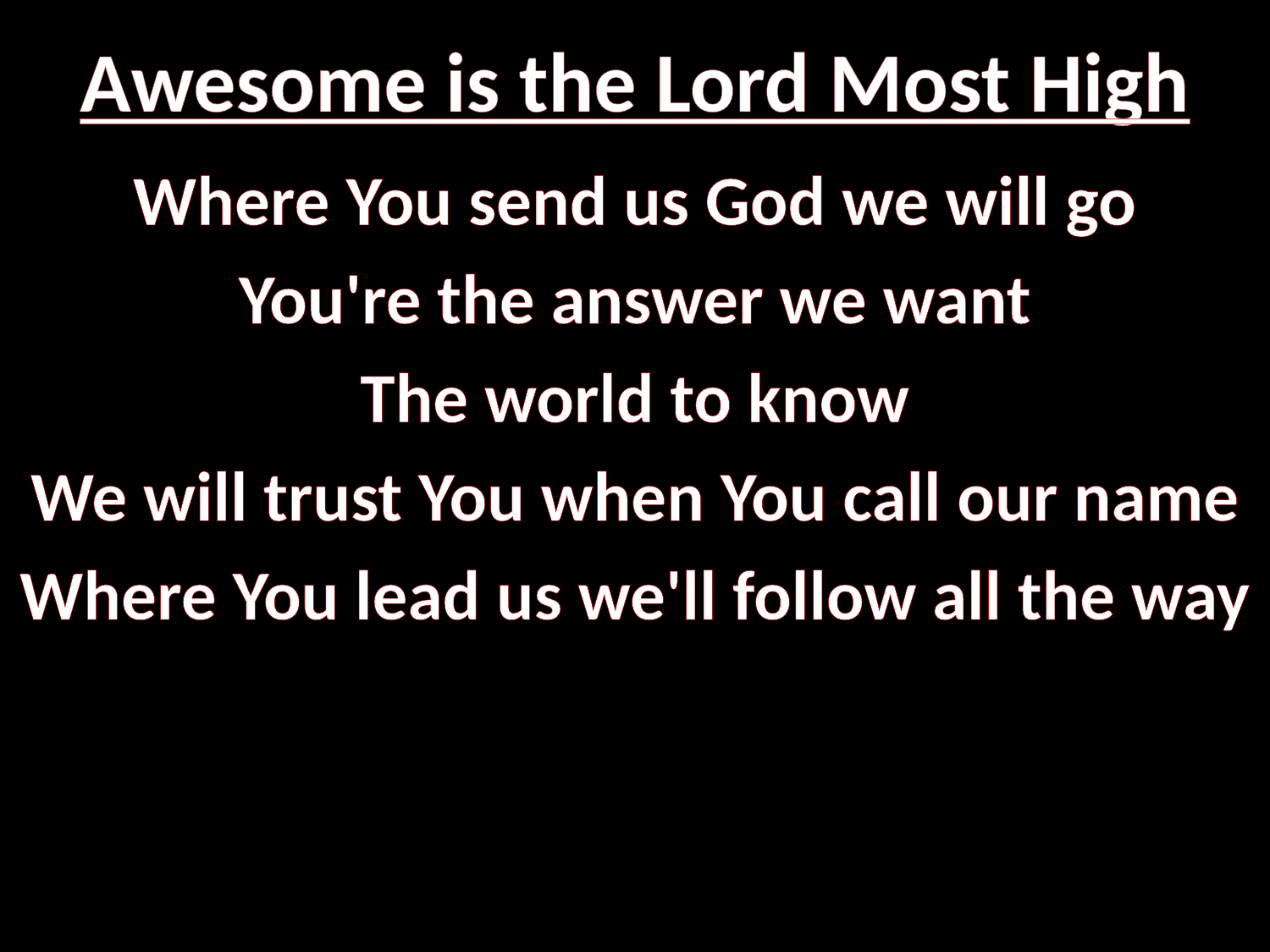

# Awesome is the Lord Most High
Where You send us God we will go
You're the answer we want
The world to know
We will trust You when You call our name
Where You lead us we'll follow all the way